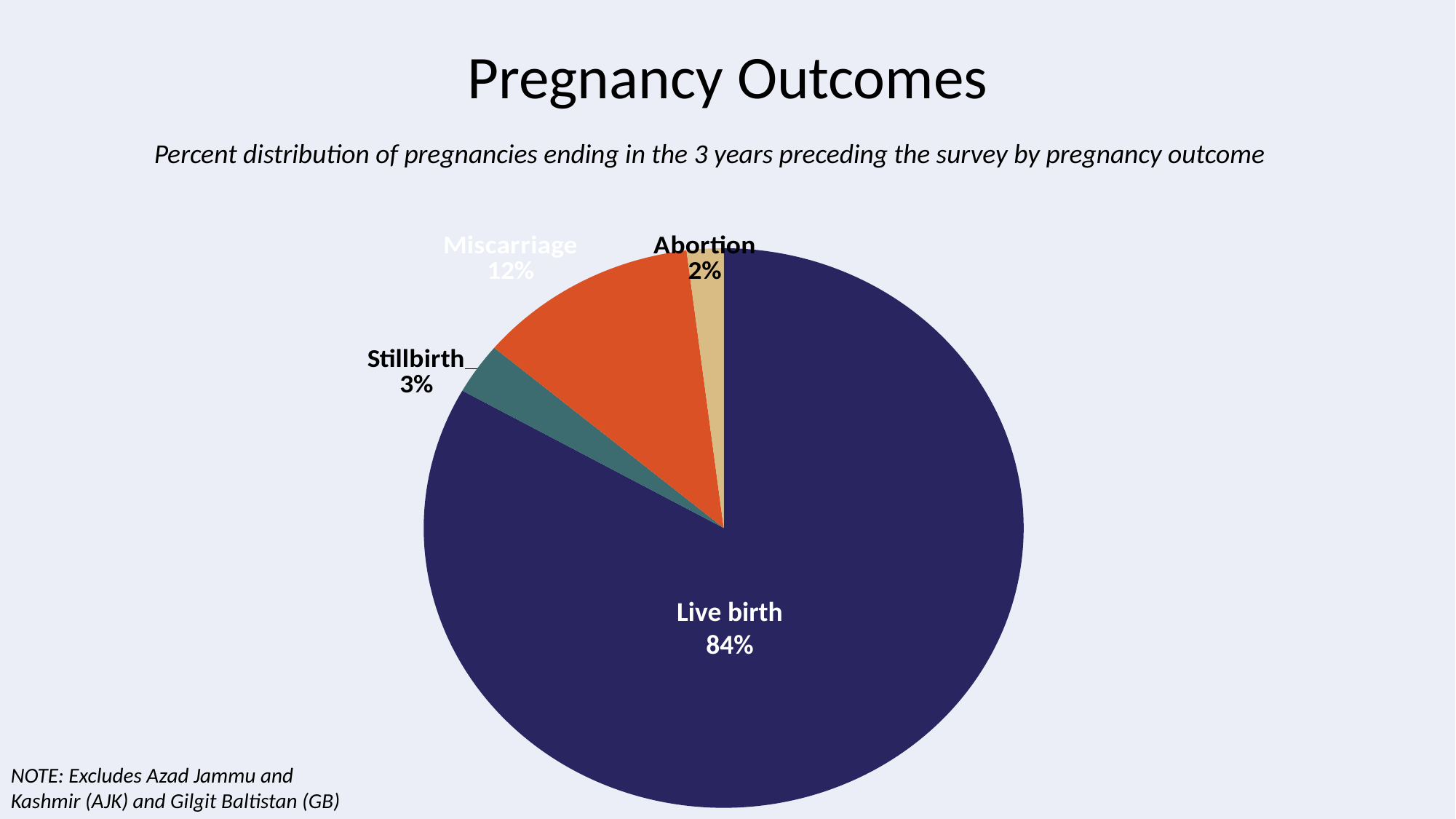

# Pregnancy Outcomes
Percent distribution of pregnancies ending in the 3 years preceding the survey by pregnancy outcome

### Chart

| Category | Mother |
|---|---|
| Live birth | 84.0 |
| Stillbirth | 3.0 |
| Miscarriage | 12.0 |
| Abortion | 2.0 |
Live birth
84%
NOTE: Excludes Azad Jammu and Kashmir (AJK) and Gilgit Baltistan (GB)